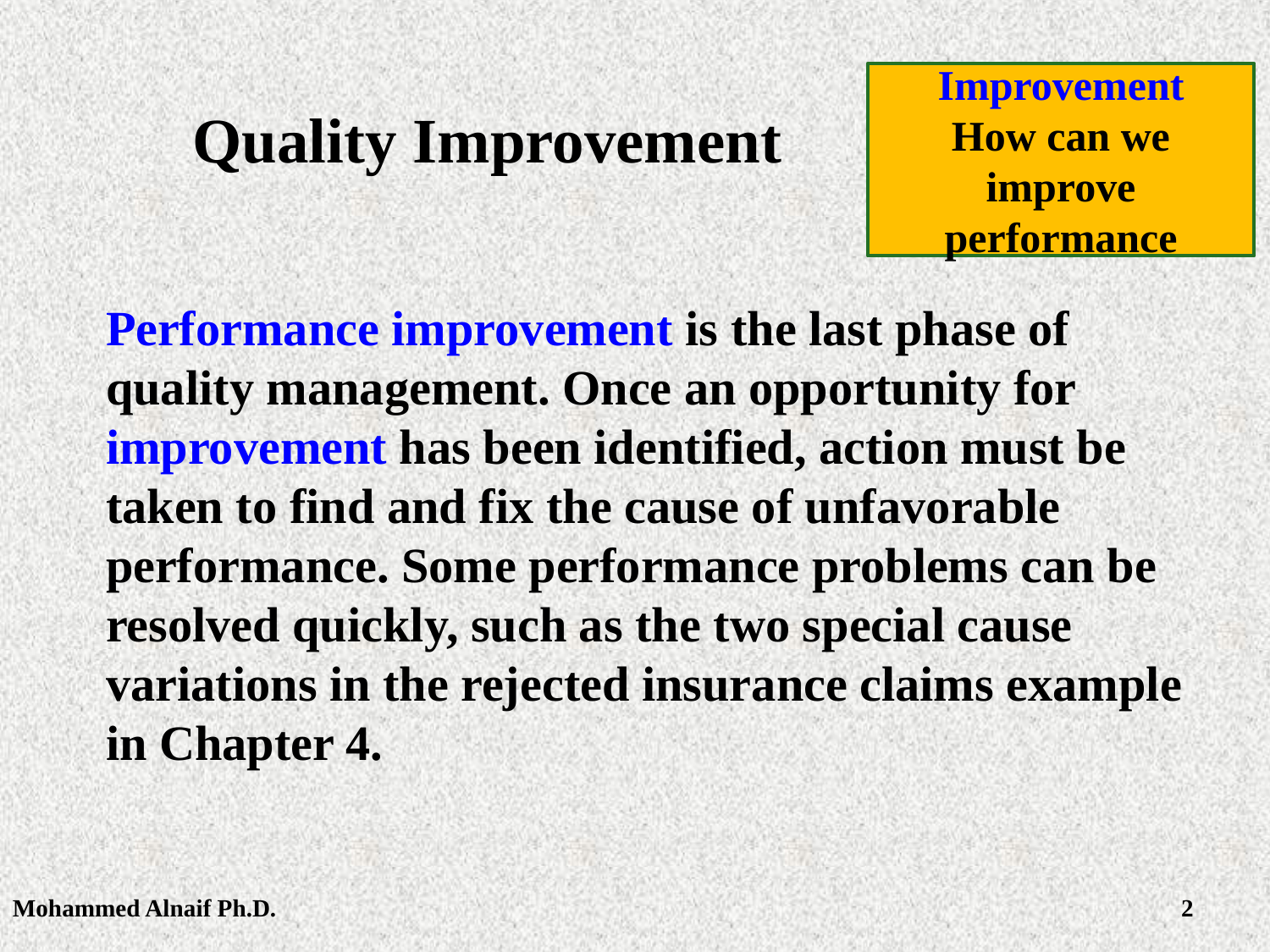

Improvement
How can we improve performance
# Quality Improvement
Performance improvement is the last phase of quality management. Once an opportunity for improvement has been identified, action must be taken to find and fix the cause of unfavorable performance. Some performance problems can be resolved quickly, such as the two special cause variations in the rejected insurance claims example in Chapter 4.
Mohammed Alnaif Ph.D.
2